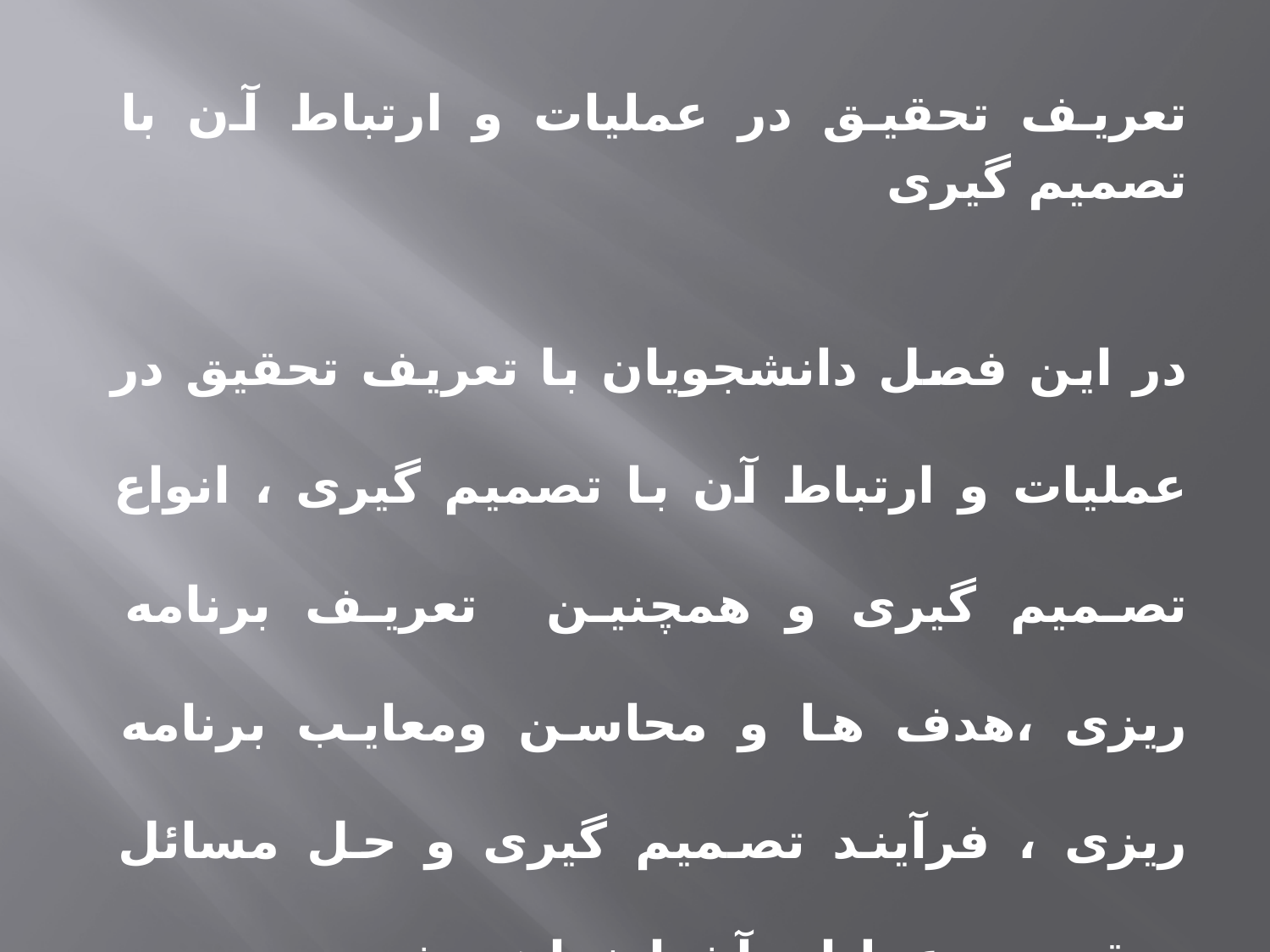

تعریف تحقیق در عملیات و ارتباط آن با تصمیم گیری

در این فصل دانشجویان با تعریف تحقیق در عملیات و ارتباط آن با تصمیم گیری ، انواع تصمیم گیری و همچنین  تعریف برنامه ریزی ،هدف ها و محاسن ومعایب برنامه ریزی ، فرآیند تصمیم گیری و حل مسائل تحقیق در عملیات آشنا خواهند شد.